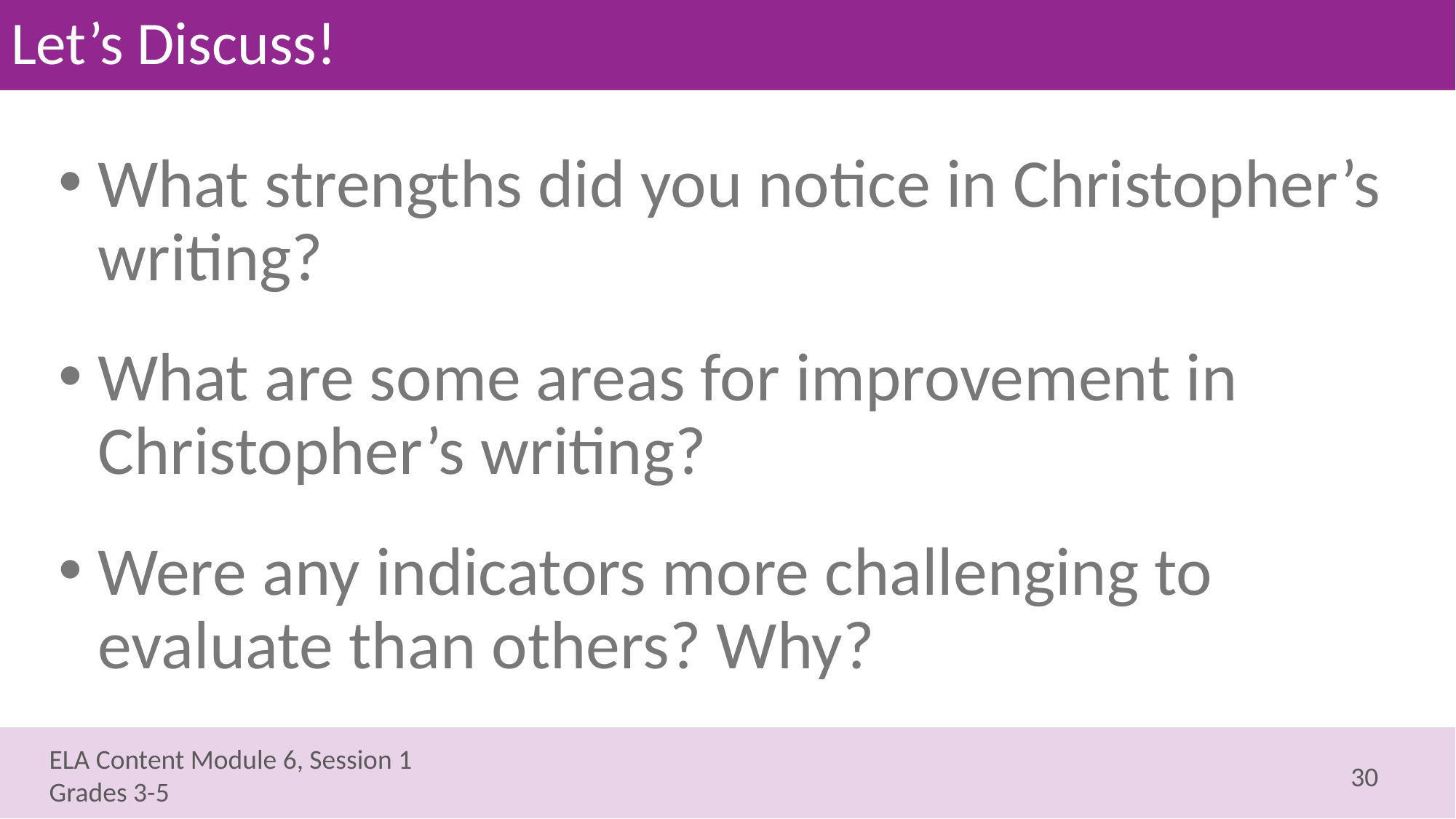

# Let’s Discuss!
What strengths did you notice in Christopher’s writing?

What are some areas for improvement in Christopher’s writing?

Were any indicators more challenging to evaluate than others? Why?
30